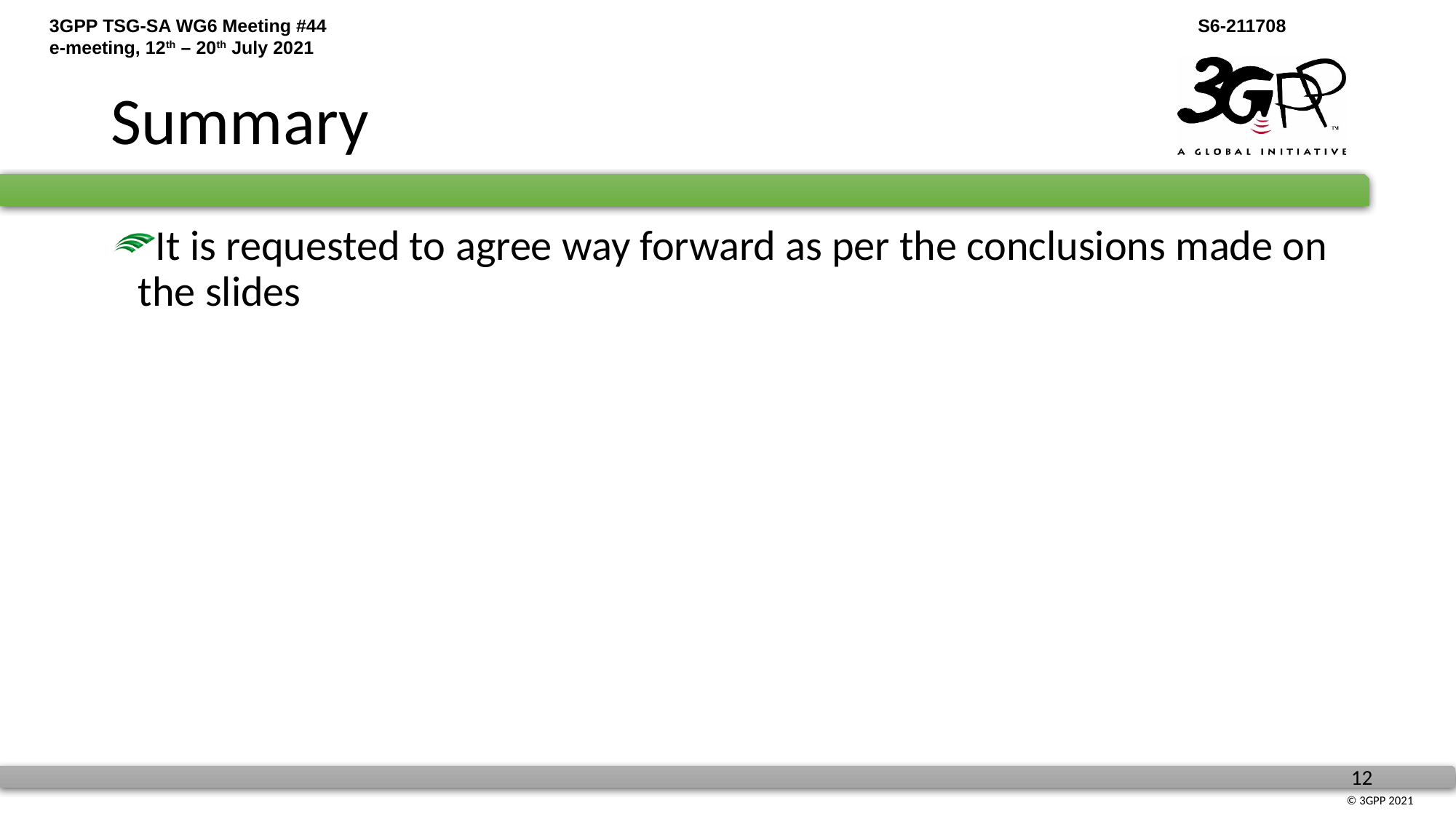

# Summary
It is requested to agree way forward as per the conclusions made on the slides